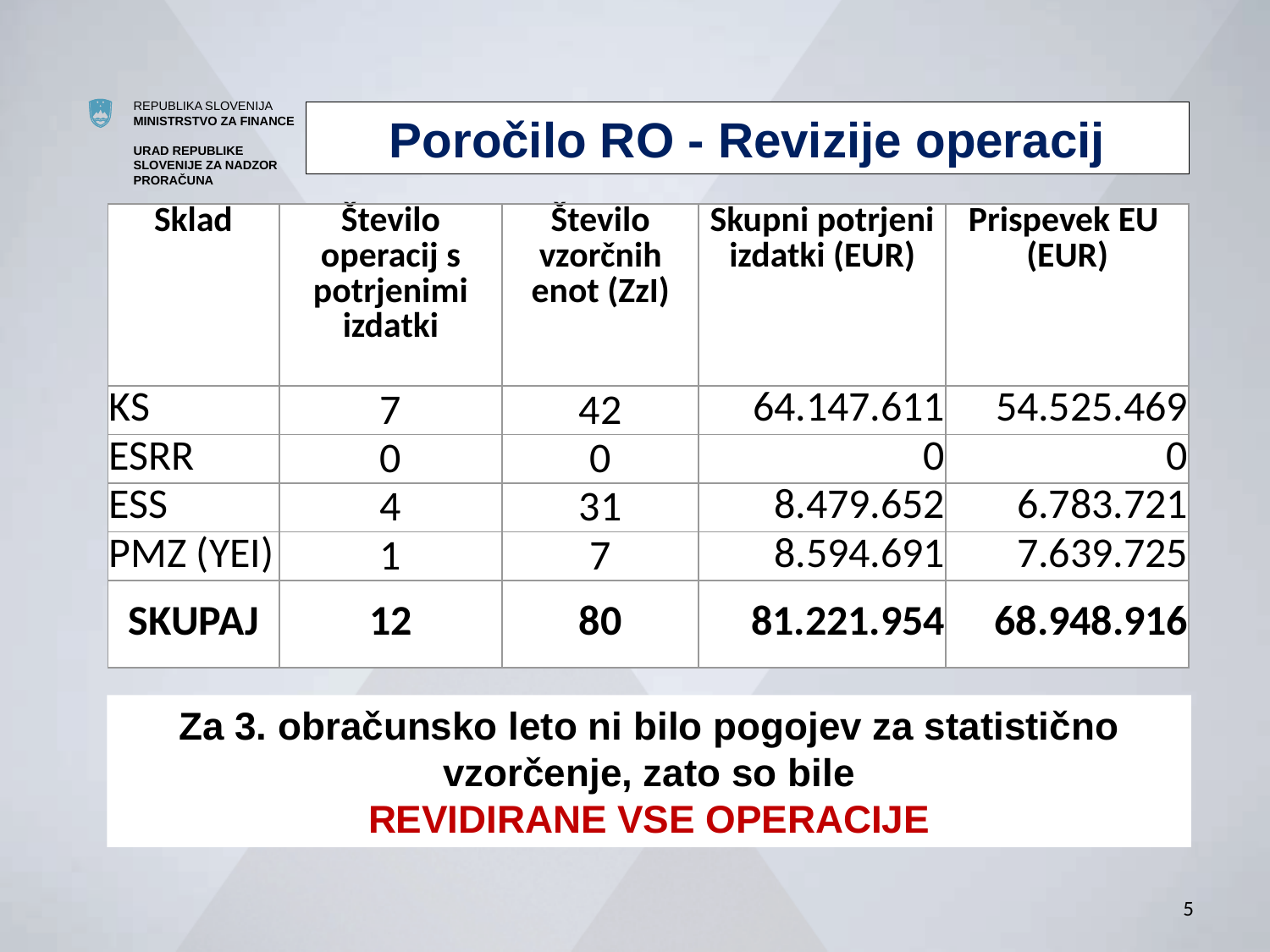

Poročilo RO - Revizije operacij
| Sklad | Število operacij s potrjenimi izdatki | Število vzorčnih enot (ZzI) | Skupni potrjeni izdatki (EUR) | Prispevek EU (EUR) |
| --- | --- | --- | --- | --- |
| KS | 7 | 42 | 64.147.611 | 54.525.469 |
| ESRR | 0 | 0 | 0 | 0 |
| ESS | 4 | 31 | 8.479.652 | 6.783.721 |
| PMZ (YEI) | 1 | 7 | 8.594.691 | 7.639.725 |
| SKUPAJ | 12 | 80 | 81.221.954 | 68.948.916 |
Za 3. obračunsko leto ni bilo pogojev za statistično vzorčenje, zato so bile
REVIDIRANE VSE OPERACIJE
5